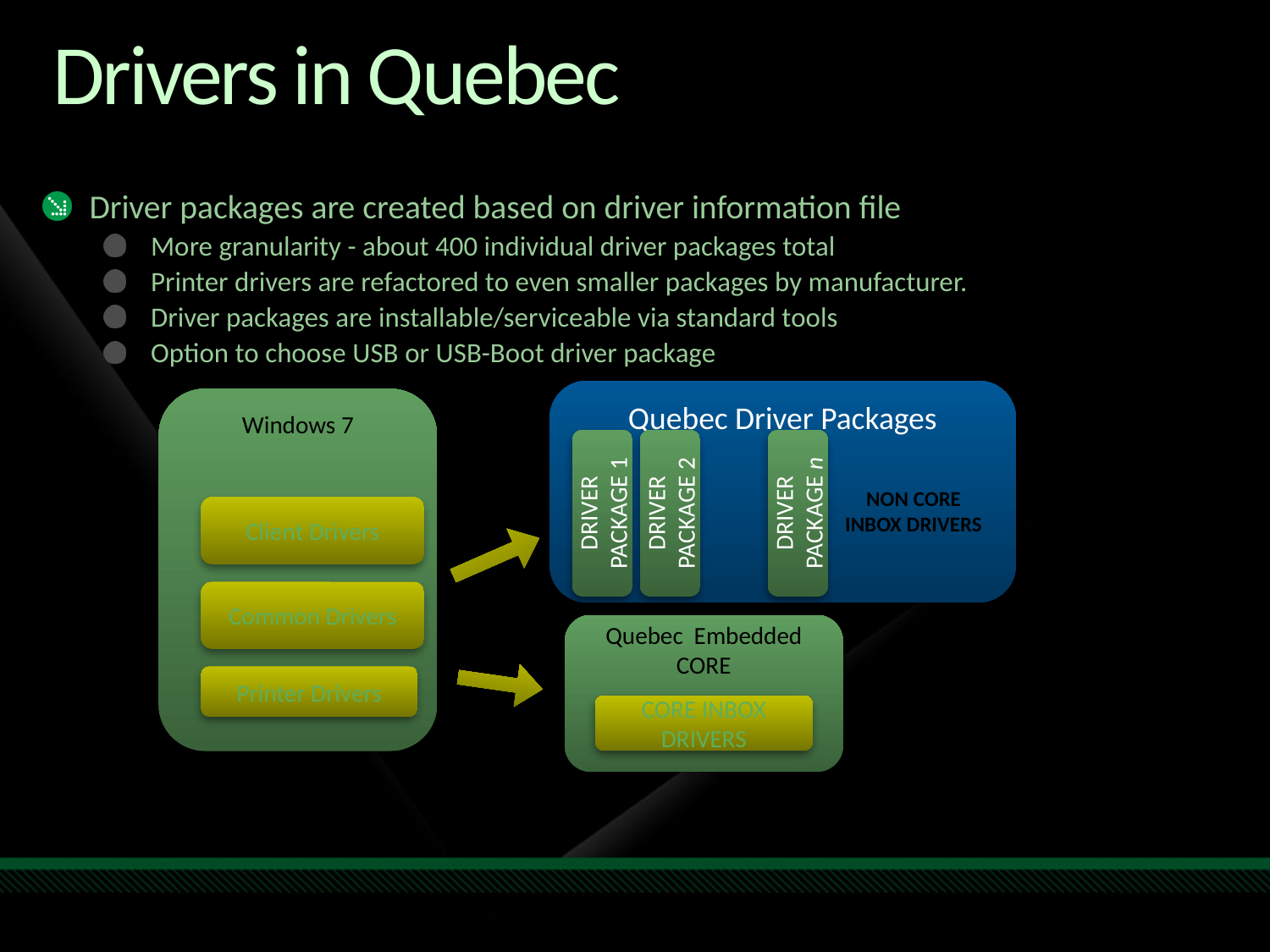

# Drivers in Quebec
Driver packages are created based on driver information file
More granularity - about 400 individual driver packages total
Printer drivers are refactored to even smaller packages by manufacturer.
Driver packages are installable/serviceable via standard tools
Option to choose USB or USB-Boot driver package
Quebec Driver Packages
Windows 7
DRIVER PACKAGE 1
DRIVER PACKAGE 2
DRIVER PACKAGE n
NON CORE
INBOX DRIVERS

Quebec  Embedded CORE

Printer Drivers
CORE INBOX DRIVERS
Client Drivers
Common Drivers